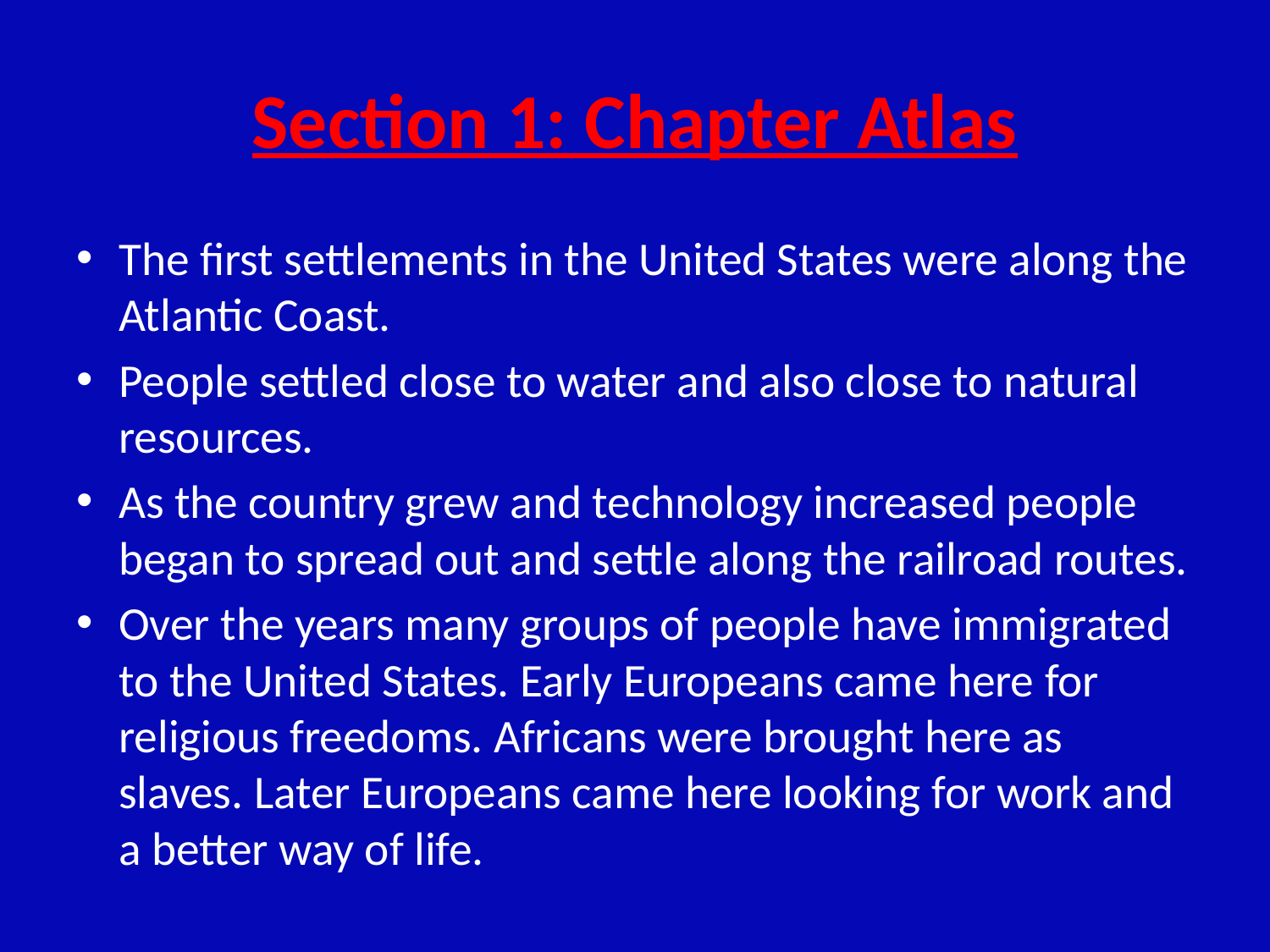

# Section 1: Chapter Atlas
The first settlements in the United States were along the Atlantic Coast.
People settled close to water and also close to natural resources.
As the country grew and technology increased people began to spread out and settle along the railroad routes.
Over the years many groups of people have immigrated to the United States. Early Europeans came here for religious freedoms. Africans were brought here as slaves. Later Europeans came here looking for work and a better way of life.